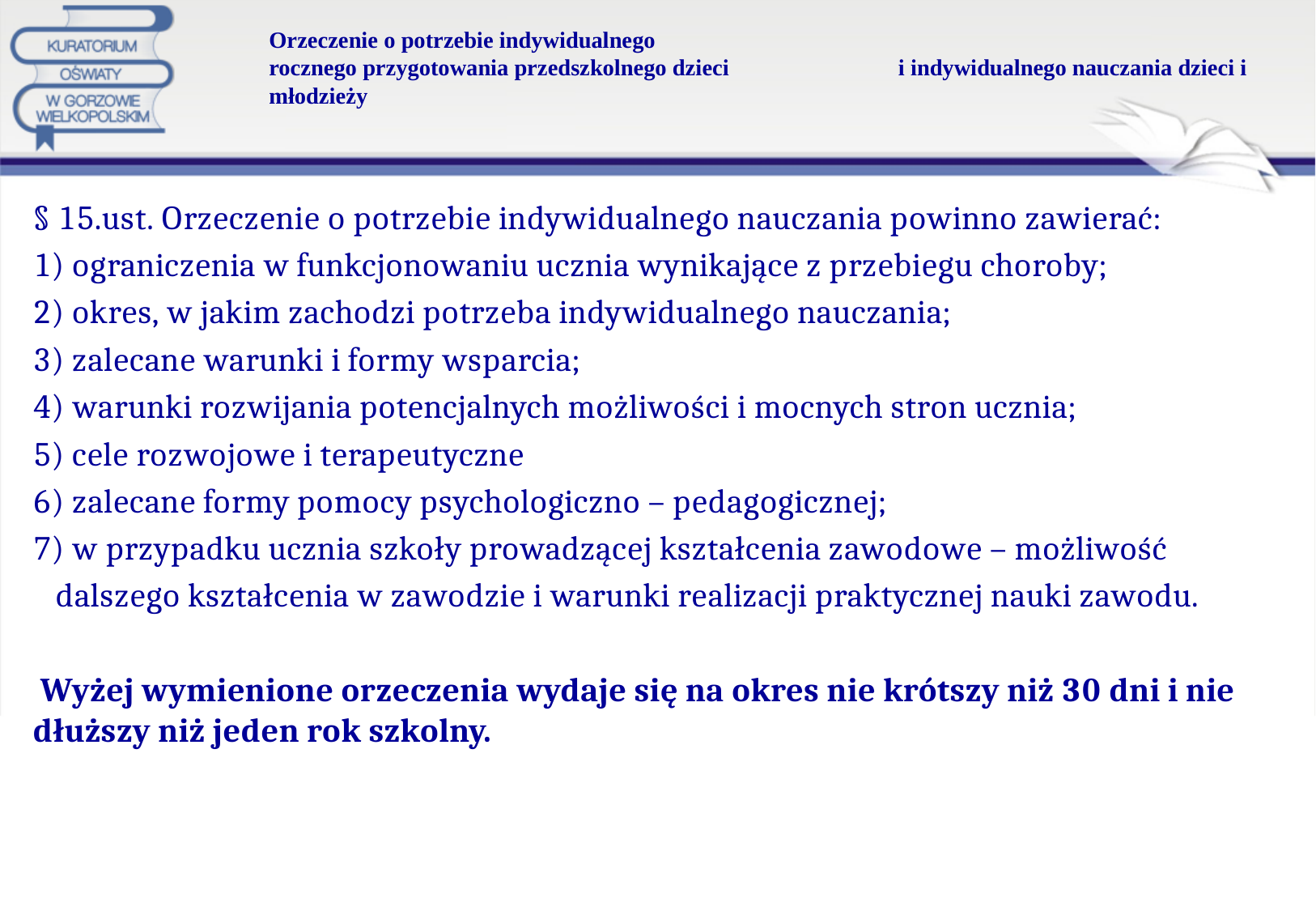

# Orzeczenie o potrzebie indywidualnego rocznego przygotowania przedszkolnego dzieci                             i indywidualnego nauczania dzieci i młodzieży
§ 15.ust. Orzeczenie o potrzebie indywidualnego nauczania powinno zawierać:
1) ograniczenia w funkcjonowaniu ucznia wynikające z przebiegu choroby;
2) okres, w jakim zachodzi potrzeba indywidualnego nauczania;
3) zalecane warunki i formy wsparcia;
4) warunki rozwijania potencjalnych możliwości i mocnych stron ucznia;
5) cele rozwojowe i terapeutyczne
6) zalecane formy pomocy psychologiczno – pedagogicznej;
7) w przypadku ucznia szkoły prowadzącej kształcenia zawodowe – możliwość
   dalszego kształcenia w zawodzie i warunki realizacji praktycznej nauki zawodu.

 Wyżej wymienione orzeczenia wydaje się na okres nie krótszy niż 30 dni i nie dłuższy niż jeden rok szkolny.